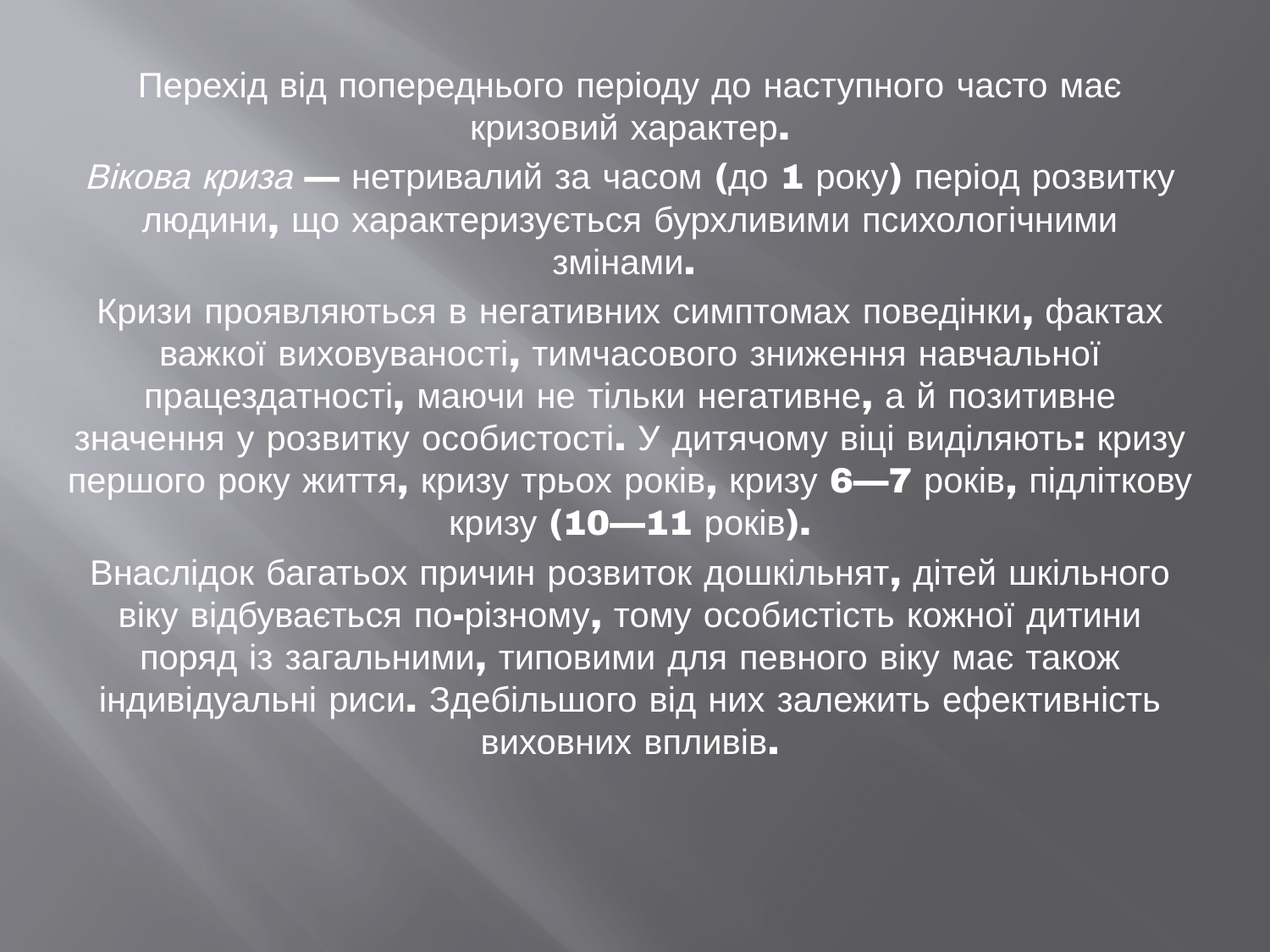

Перехід від попереднього періоду до наступного часто має кризовий характер.
Вікова криза — нетривалий за часом (до 1 року) період розвитку людини, що характеризується бурхливими психологічними змінами.
Кризи проявляються в негативних симптомах поведінки, фактах важкої виховуваності, тимчасового зниження навчальної працездатності, маючи не тільки негативне, а й позитивне значення у розвитку особистості. У дитячому віці виділяють: кризу першого року життя, кризу трьох років, кризу 6—7 років, підліткову кризу (10—11 років).
Внаслідок багатьох причин розвиток дошкільнят, дітей шкільного віку відбувається по-різному, тому особистість кожної дитини поряд із загальними, типовими для певного віку має також індивідуальні риси. Здебільшого від них залежить ефективність виховних впливів.